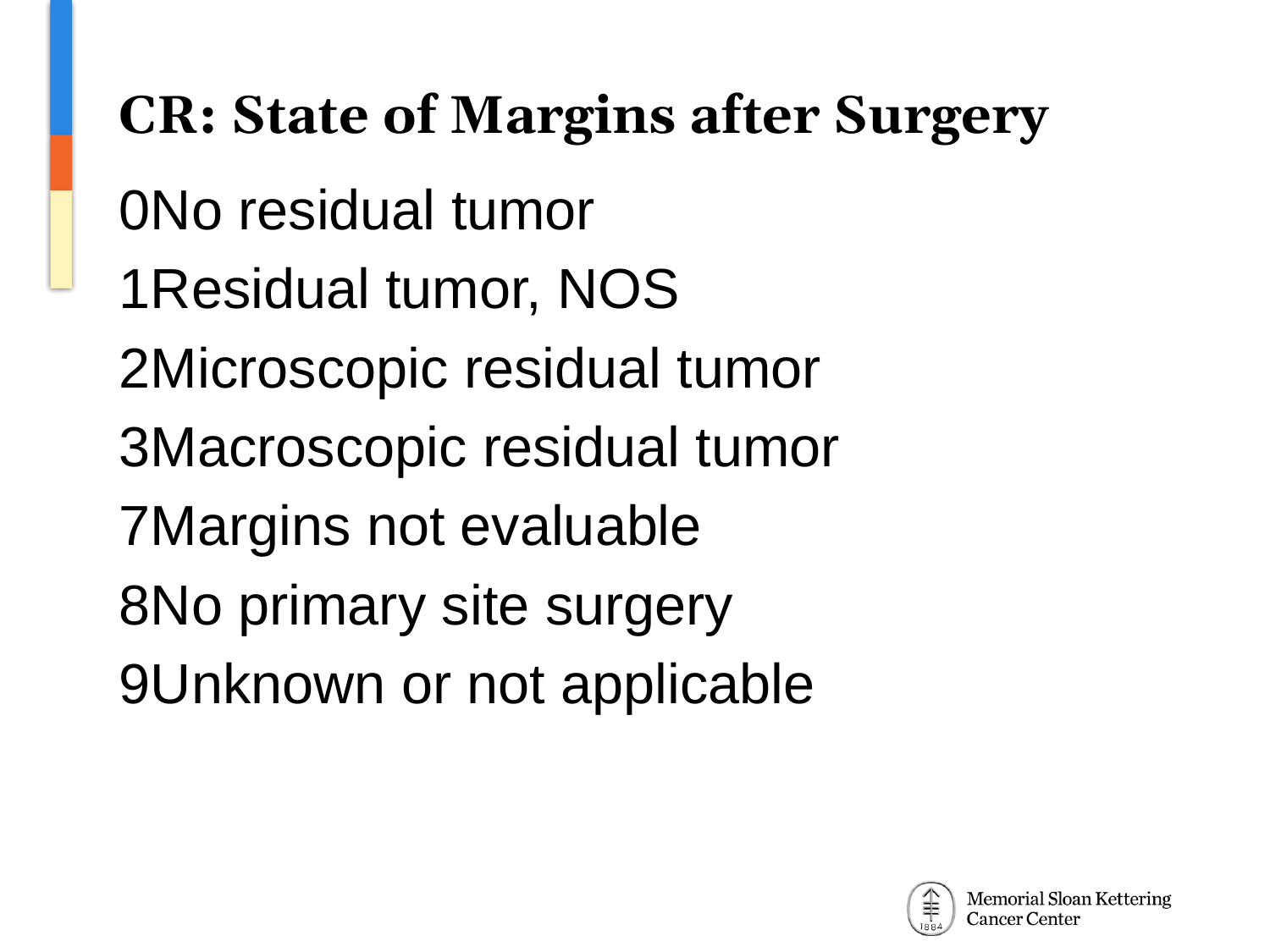

# CR: State of Margins after Surgery
0	No residual tumor
1	Residual tumor, NOS
2	Microscopic residual tumor
3	Macroscopic residual tumor
7	Margins not evaluable
8	No primary site surgery
9	Unknown or not applicable